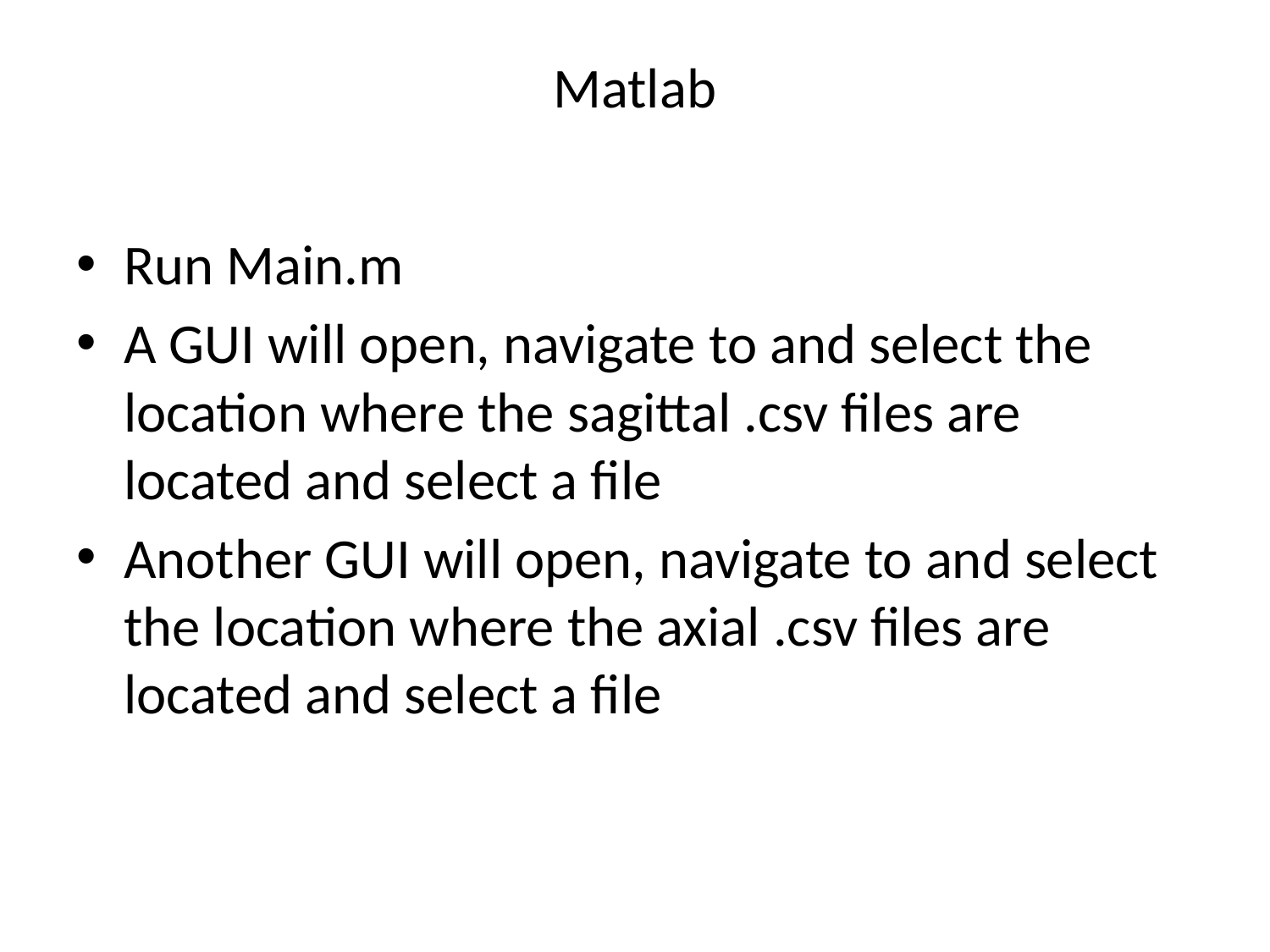

# Matlab
Run Main.m
A GUI will open, navigate to and select the location where the sagittal .csv files are located and select a file
Another GUI will open, navigate to and select the location where the axial .csv files are located and select a file